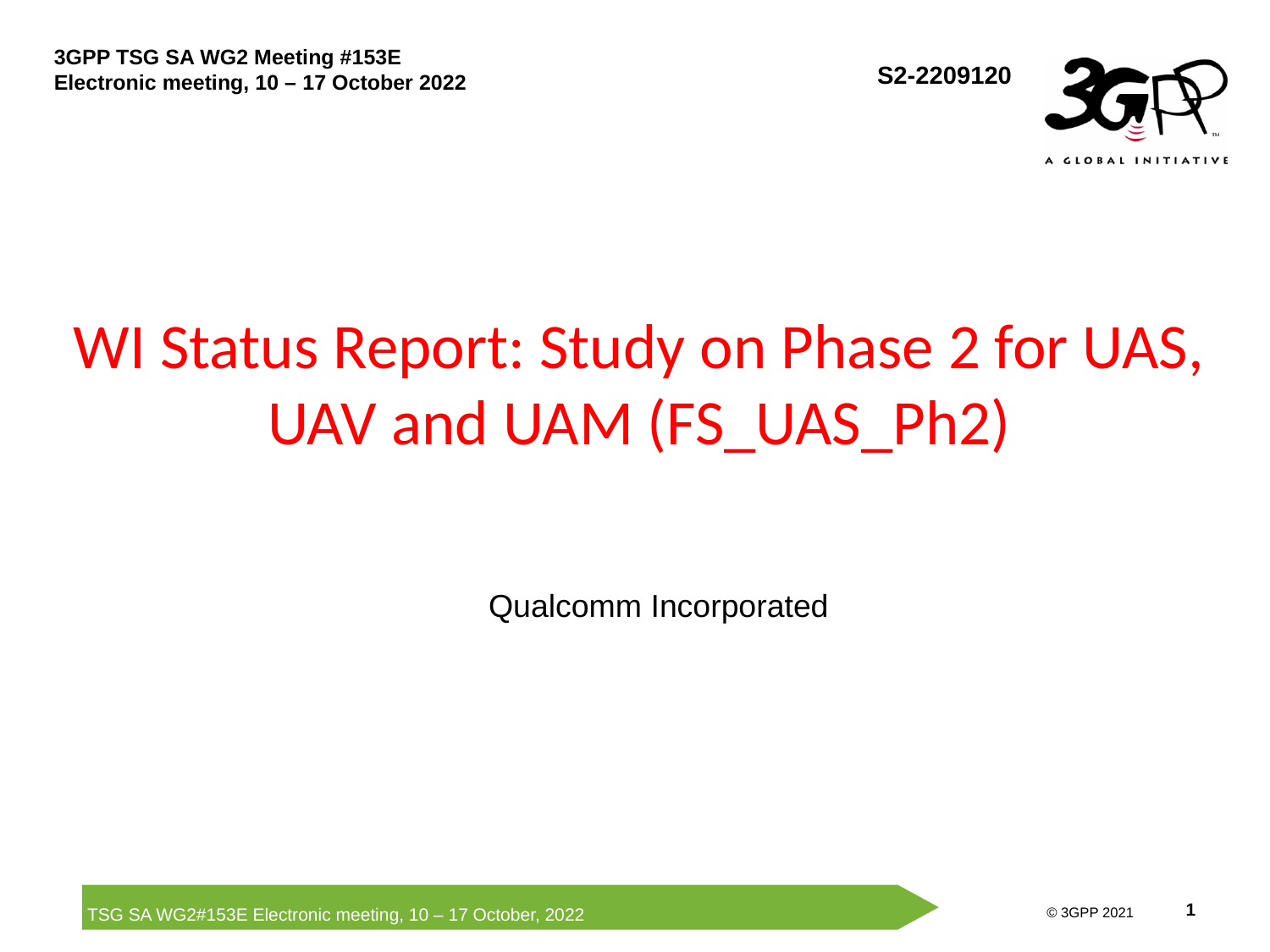

S2-2209120
# WI Status Report: Study on Phase 2 for UAS, UAV and UAM (FS_UAS_Ph2)
Qualcomm Incorporated